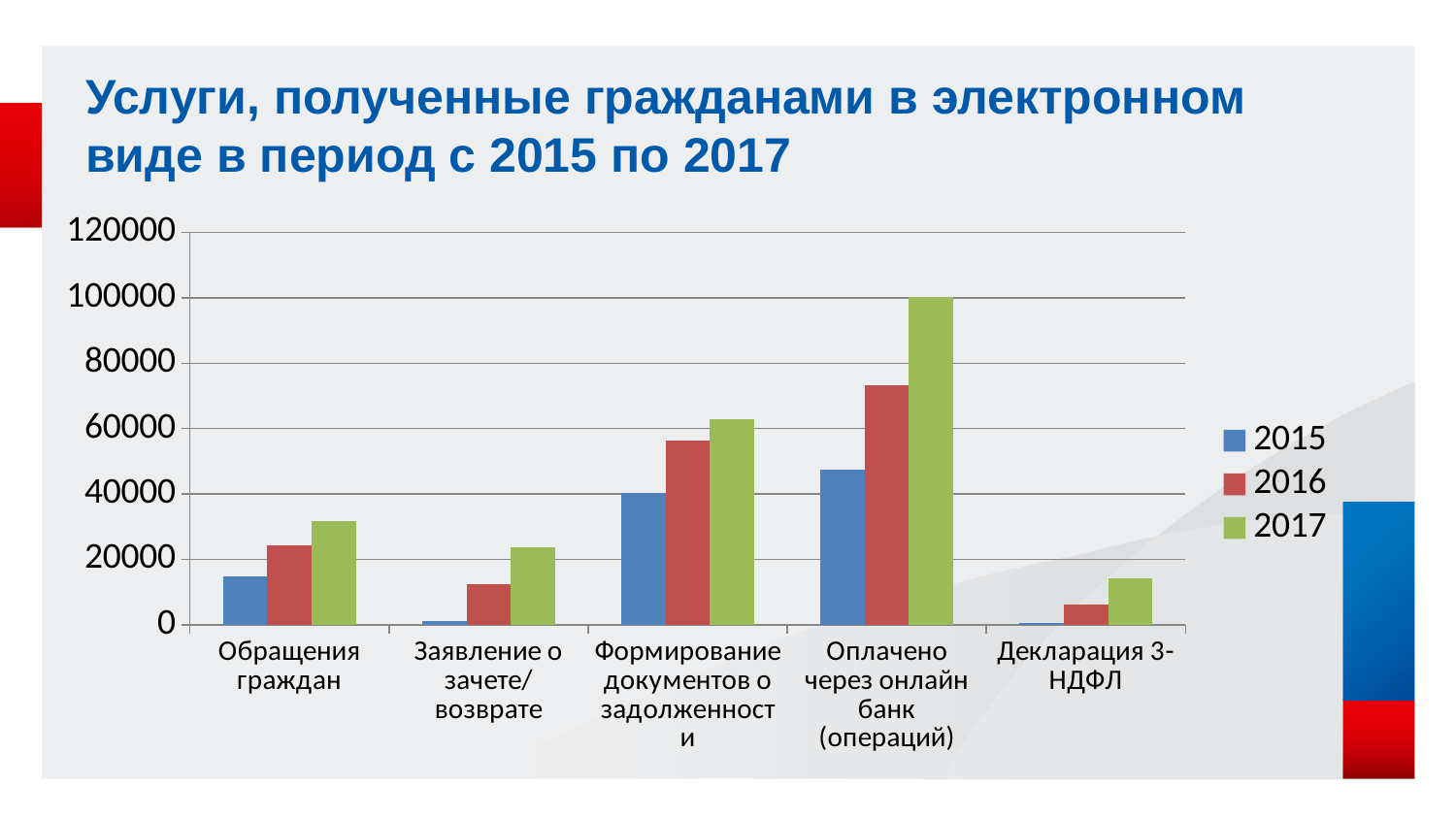

# Услуги, полученные гражданами в электронном виде в период с 2015 по 2017

### Chart

| Category | 2015 | 2016 | 2017 |
|---|---|---|---|
| Обращения граждан | 14688.0 | 24325.0 | 31639.0 |
| Заявление о зачете/возврате | 1001.0 | 12393.0 | 23582.0 |
| Формирование документов о задолженности | 40434.0 | 56198.0 | 63018.0 |
| Оплачено через онлайн банк (операций) | 47364.0 | 73343.0 | 100331.0 |
| Декларация 3-НДФЛ | 610.0 | 6172.0 | 14180.0 |